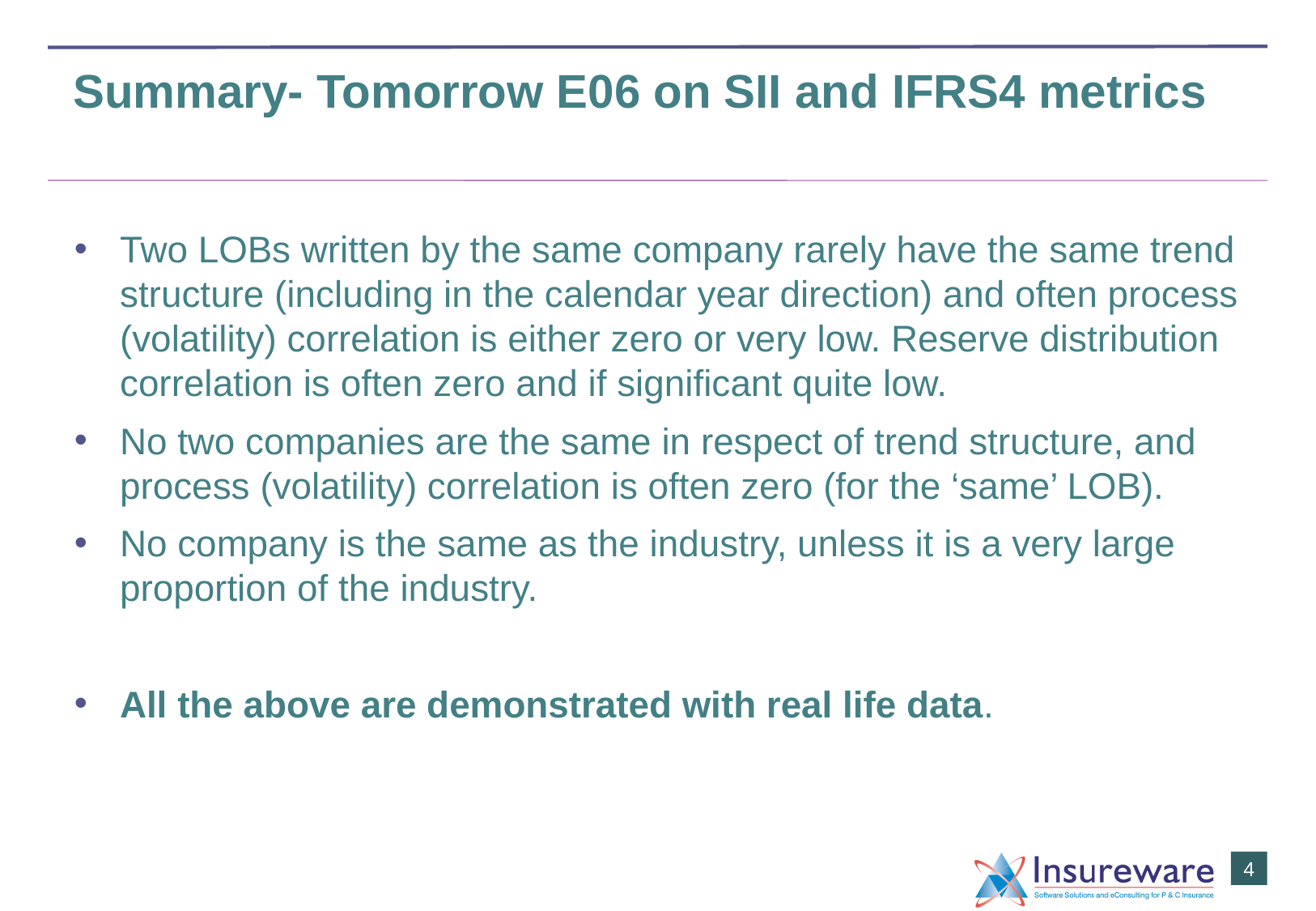

# Summary- Tomorrow E06 on SII and IFRS4 metrics
Two LOBs written by the same company rarely have the same trend structure (including in the calendar year direction) and often process (volatility) correlation is either zero or very low. Reserve distribution correlation is often zero and if significant quite low.
No two companies are the same in respect of trend structure, and process (volatility) correlation is often zero (for the ‘same’ LOB).
No company is the same as the industry, unless it is a very large proportion of the industry.

All the above are demonstrated with real life data.
4